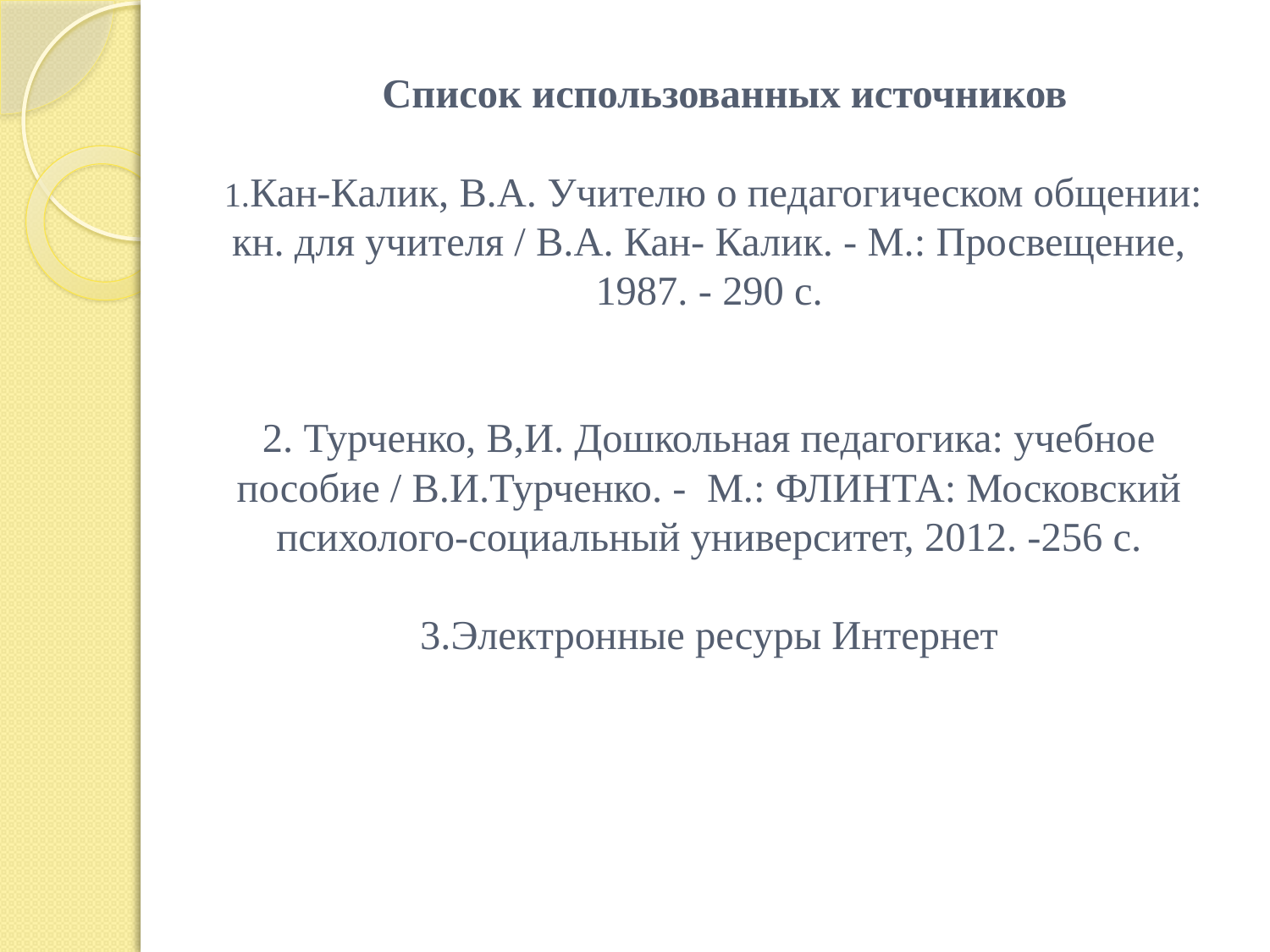

# Список использованных источников 1.Кан-Калик, В.А. Учителю о педагогическом общении: кн. для учителя / В.А. Кан- Калик. - М.: Просвещение, 1987. - 290 с. 2. Турченко, В,И. Дошкольная педагогика: учебное пособие / В.И.Турченко. -  М.: ФЛИНТА: Московский психолого-социальный университет, 2012. -256 с. 3.Электронные ресуры Интернет